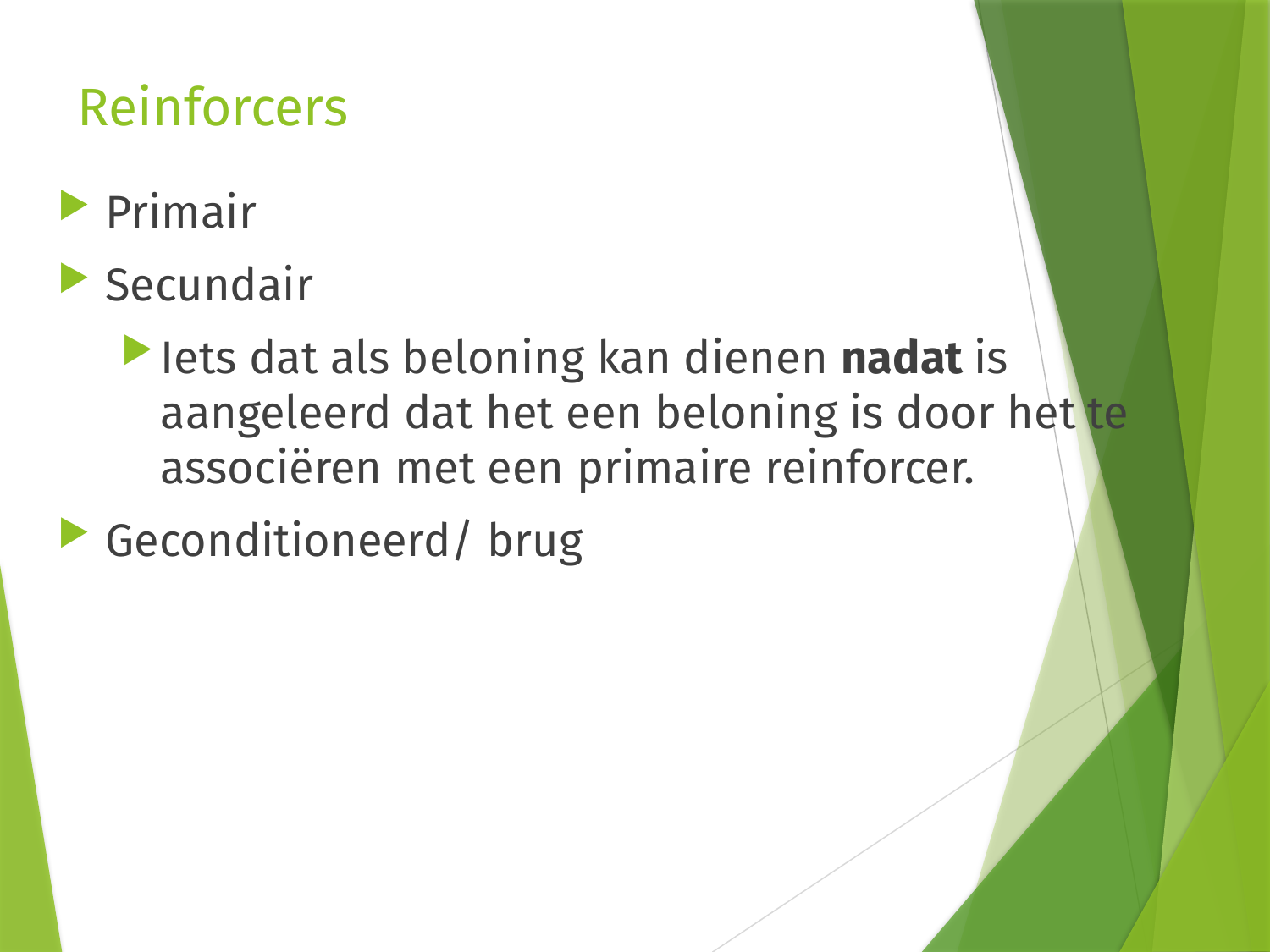

# Reinforcers
Primair
Secundair
Iets dat als beloning kan dienen nadat is aangeleerd dat het een beloning is door het te associëren met een primaire reinforcer.
Geconditioneerd/ brug